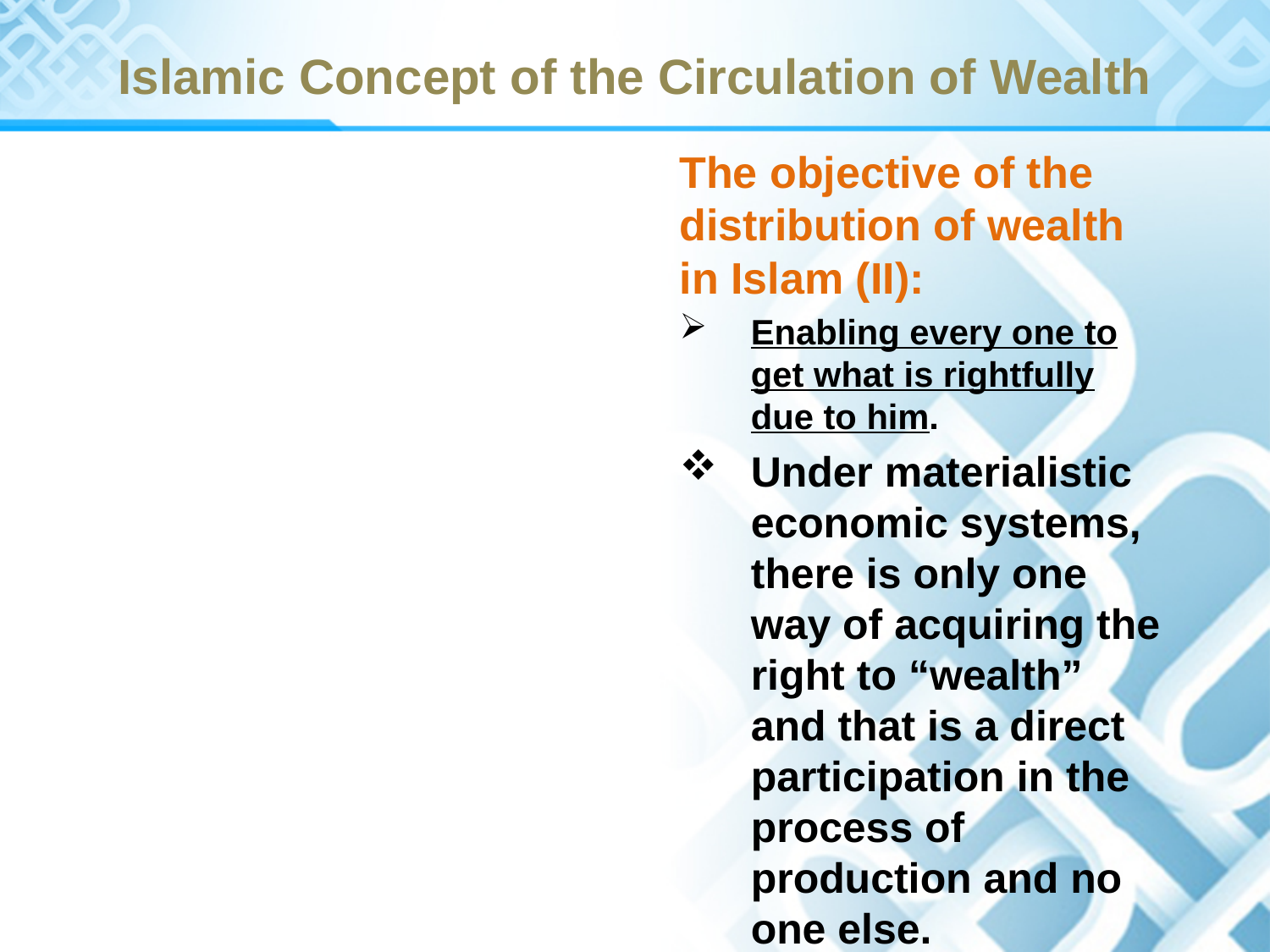

# Islamic Concept of the Circulation of Wealth
The objective of the distribution of wealth in Islam (II):
Enabling every one to get what is rightfully due to him.
Under materialistic economic systems, there is only one way of acquiring the right to “wealth” and that is a direct participation in the process of production and no one else.